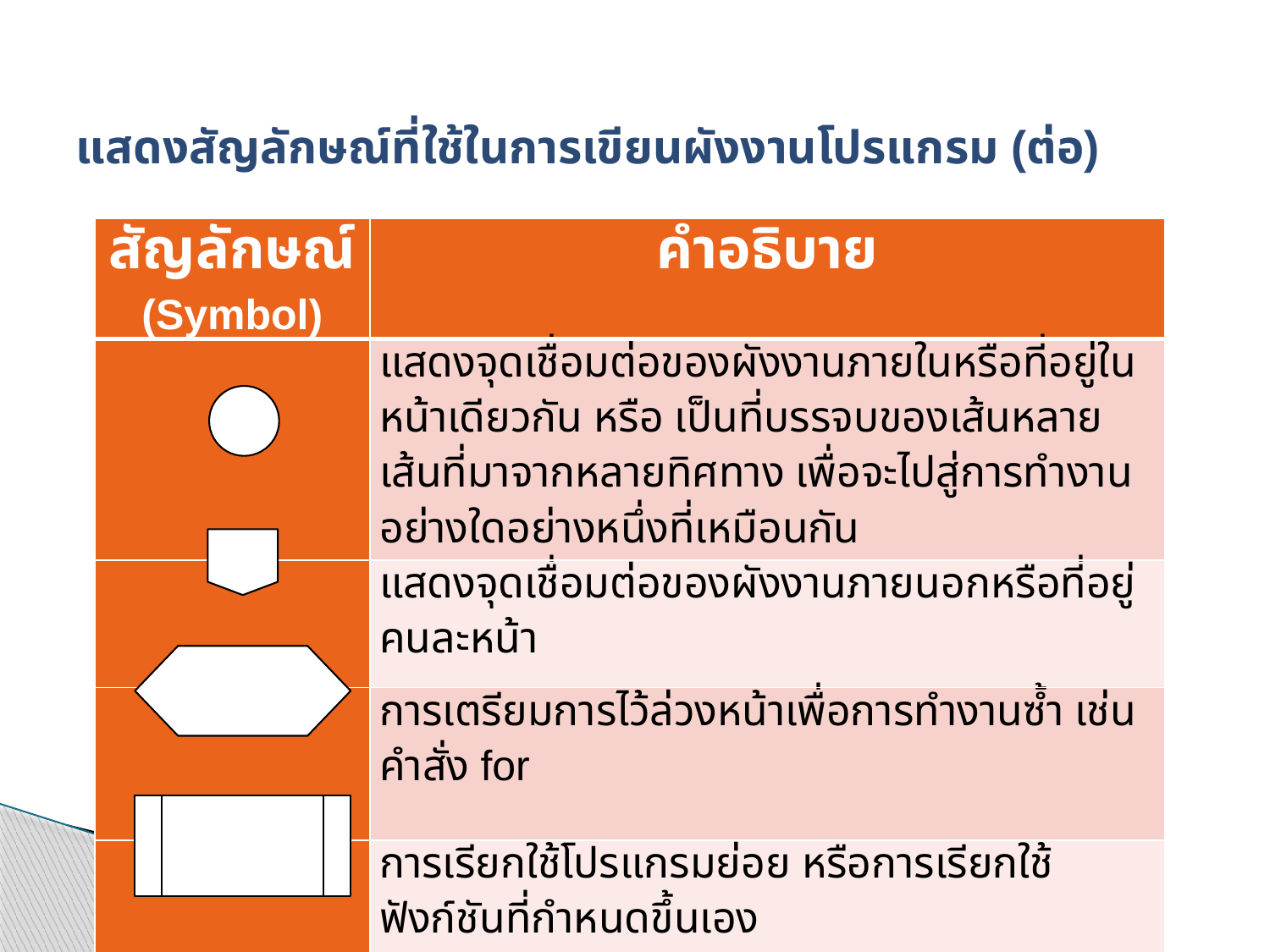

# แสดงสัญลักษณ์ที่ใช้ในการเขียนผังงานโปรแกรม (ต่อ)
| สัญลักษณ์ (Symbol) | คำอธิบาย |
| --- | --- |
|  | แสดงจุดเชื่อมต่อของผังงานภายในหรือที่อยู่ในหน้าเดียวกัน หรือ เป็นที่บรรจบของเส้นหลายเส้นที่มาจากหลายทิศทาง เพื่อจะไปสู่การทำงานอย่างใดอย่างหนึ่งที่เหมือนกัน |
|  | แสดงจุดเชื่อมต่อของผังงานภายนอกหรือที่อยู่คนละหน้า |
|  | การเตรียมการไว้ล่วงหน้าเพื่อการทำงานซ้ำ เช่น คำสั่ง for |
|  | การเรียกใช้โปรแกรมย่อย หรือการเรียกใช้ฟังก์ชันที่กำหนดขึ้นเอง |